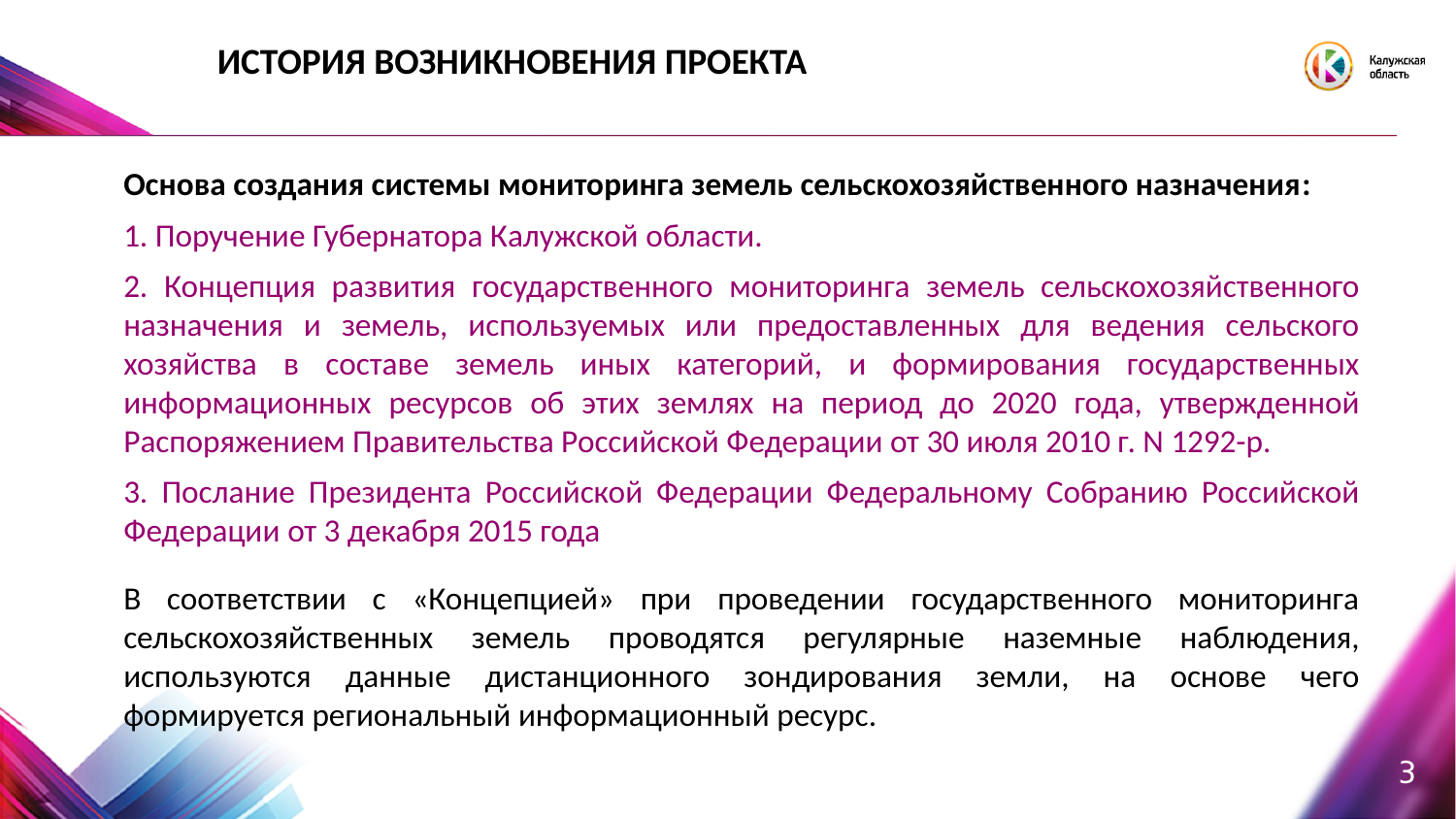

# ИСТОРИЯ ВОЗНИКНОВЕНИЯ ПРОЕКТА
Основа создания системы мониторинга земель сельскохозяйственного назначения:
1. Поручение Губернатора Калужской области.
2. Концепция развития государственного мониторинга земель сельскохозяйственного назначения и земель, используемых или предоставленных для ведения сельского хозяйства в составе земель иных категорий, и формирования государственных информационных ресурсов об этих землях на период до 2020 года, утвержденной Распоряжением Правительства Российской Федерации от 30 июля 2010 г. N 1292-р.
3. Послание Президента Российской Федерации Федеральному Собранию Российской Федерации от 3 декабря 2015 года

В соответствии с «Концепцией» при проведении государственного мониторинга сельскохозяйственных земель проводятся регулярные наземные наблюдения, используются данные дистанционного зондирования земли, на основе чего формируется региональный информационный ресурс.

3